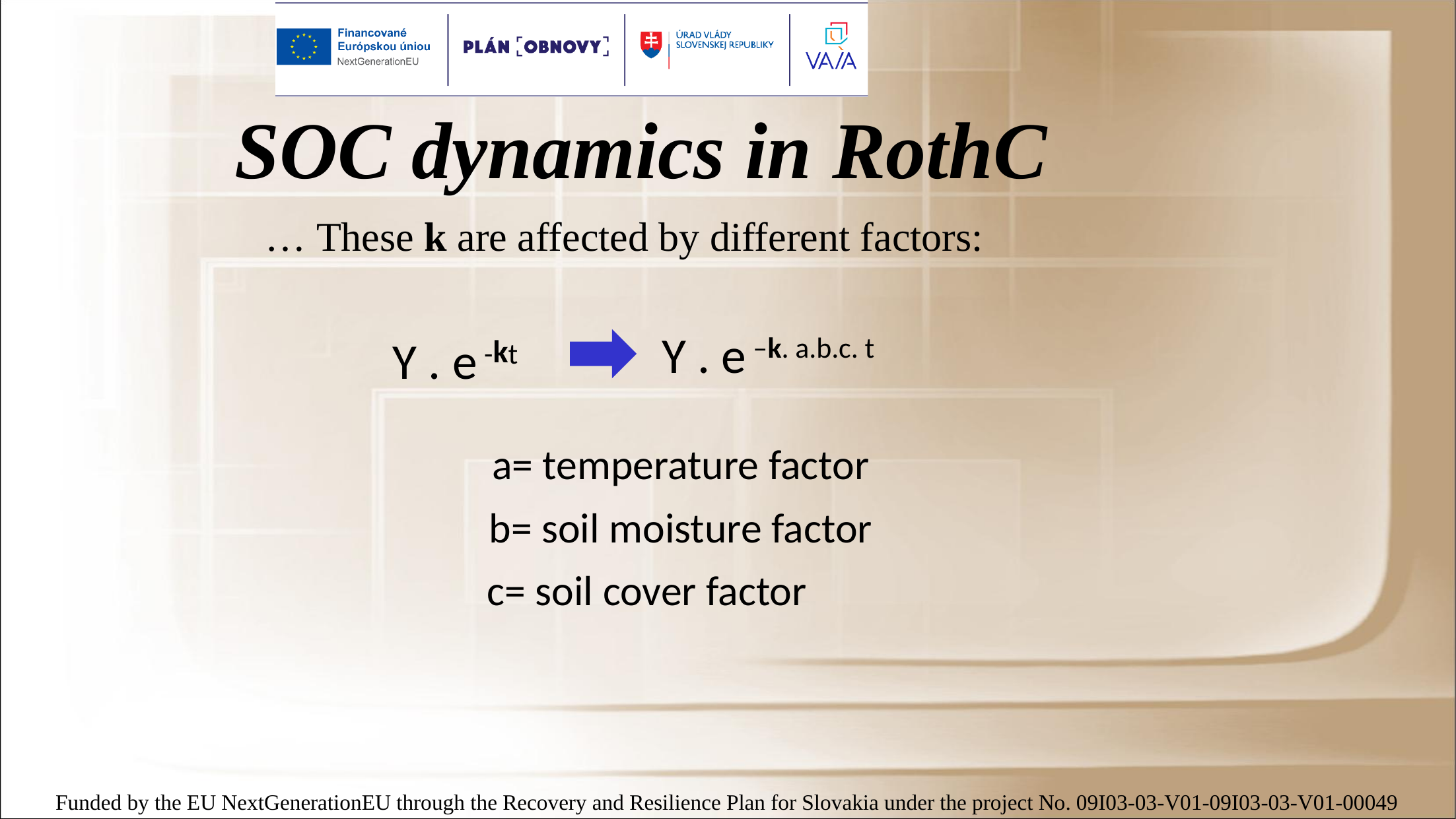

# SOC dynamics in RothC
… These k are affected by different factors:

Y . e –k. a.b.c. t
Y . e -kt

a= temperature factor
b= soil moisture factor
c= soil cover factor